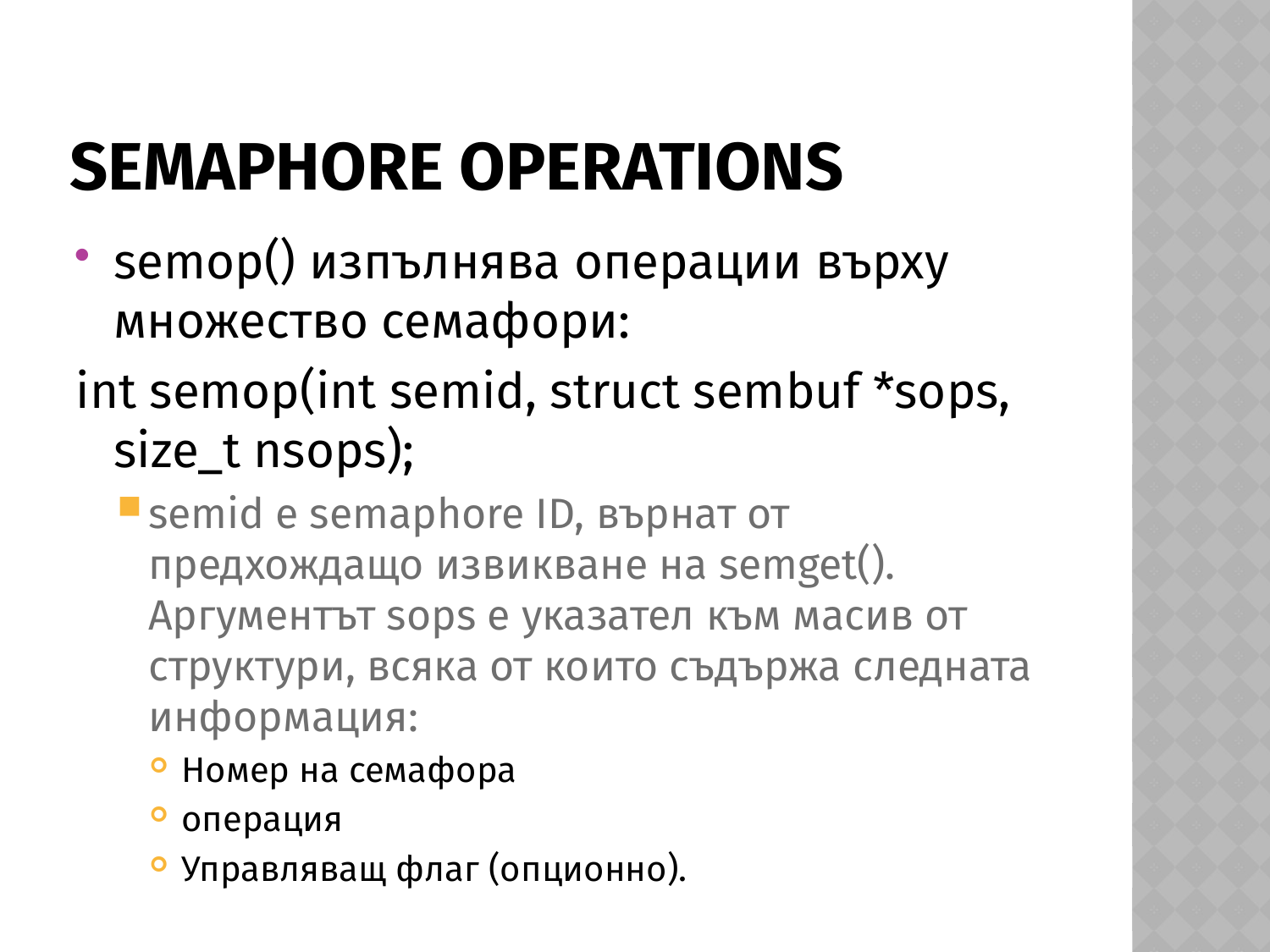

# Semaphore Operations
semop() изпълнява операции върху множество семафори:
int semop(int semid, struct sembuf *sops, size_t nsops);
semid е semaphore ID, върнат от предхождащо извикване на semget(). Аргументът sops е указател към масив от структури, всяка от които съдържа следната информация:
Номер на семафора
операция
Управляващ флаг (опционно).